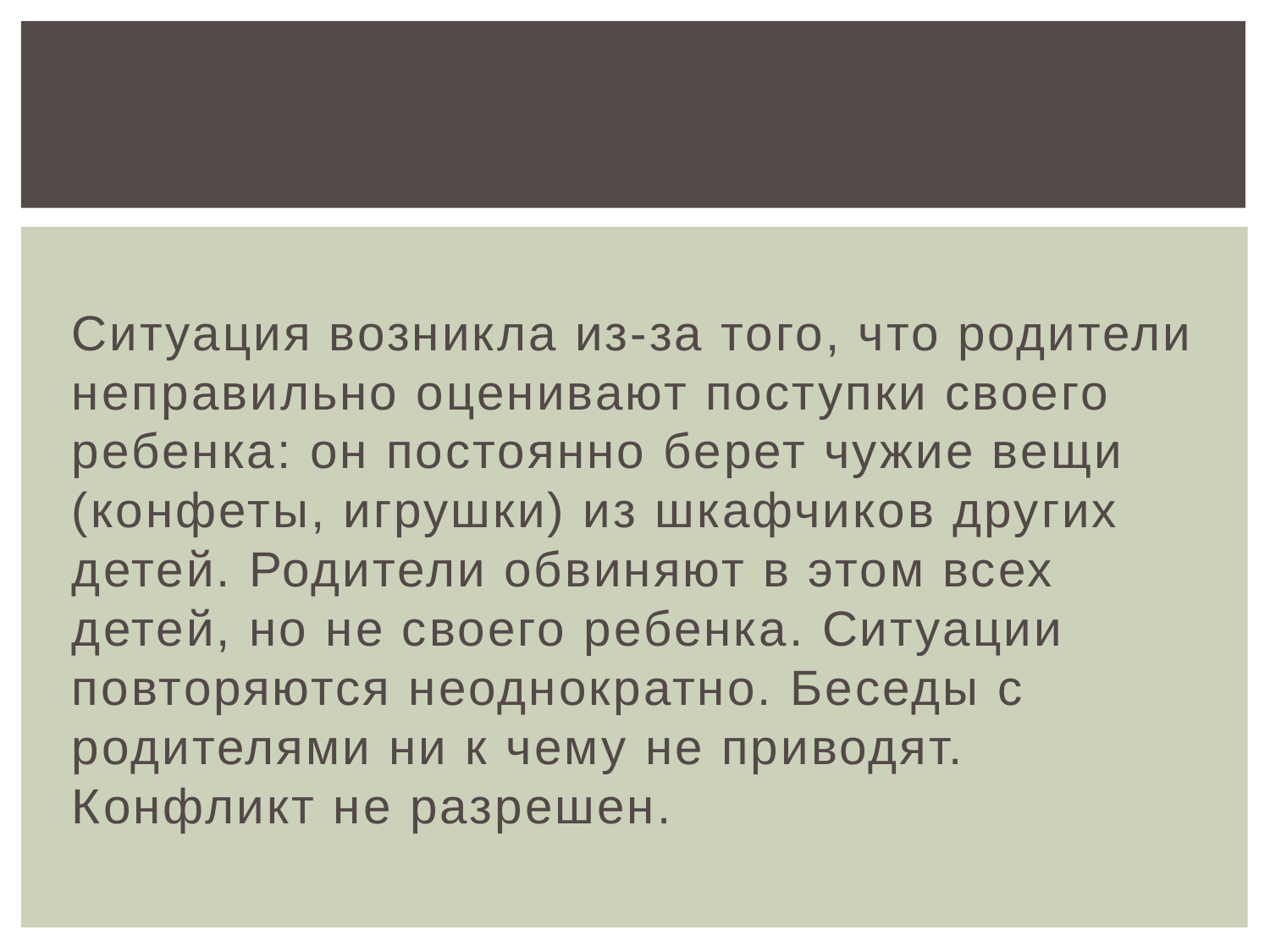

#

Ситуация возникла из-за того, что родители неправильно оценивают поступки своего ребенка: он постоянно берет чужие вещи (конфеты, игрушки) из шкафчиков других детей. Родители обвиняют в этом всех детей, но не своего ребенка. Ситуации повторяются неоднократно. Беседы с родителями ни к чему не приводят. Конфликт не разрешен.